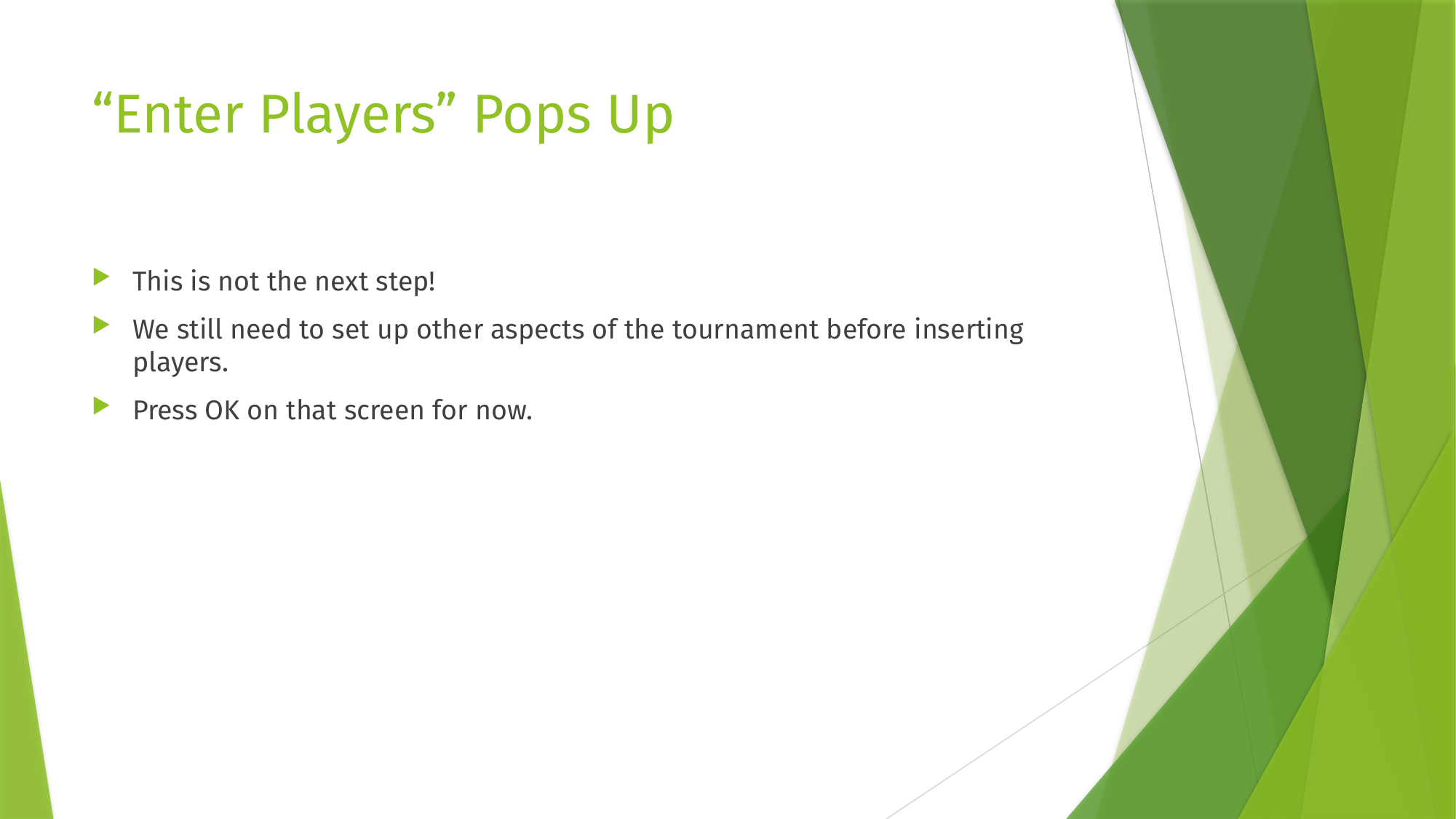

# “Enter Players” Pops Up
This is not the next step!
We still need to set up other aspects of the tournament before inserting players.
Press OK on that screen for now.